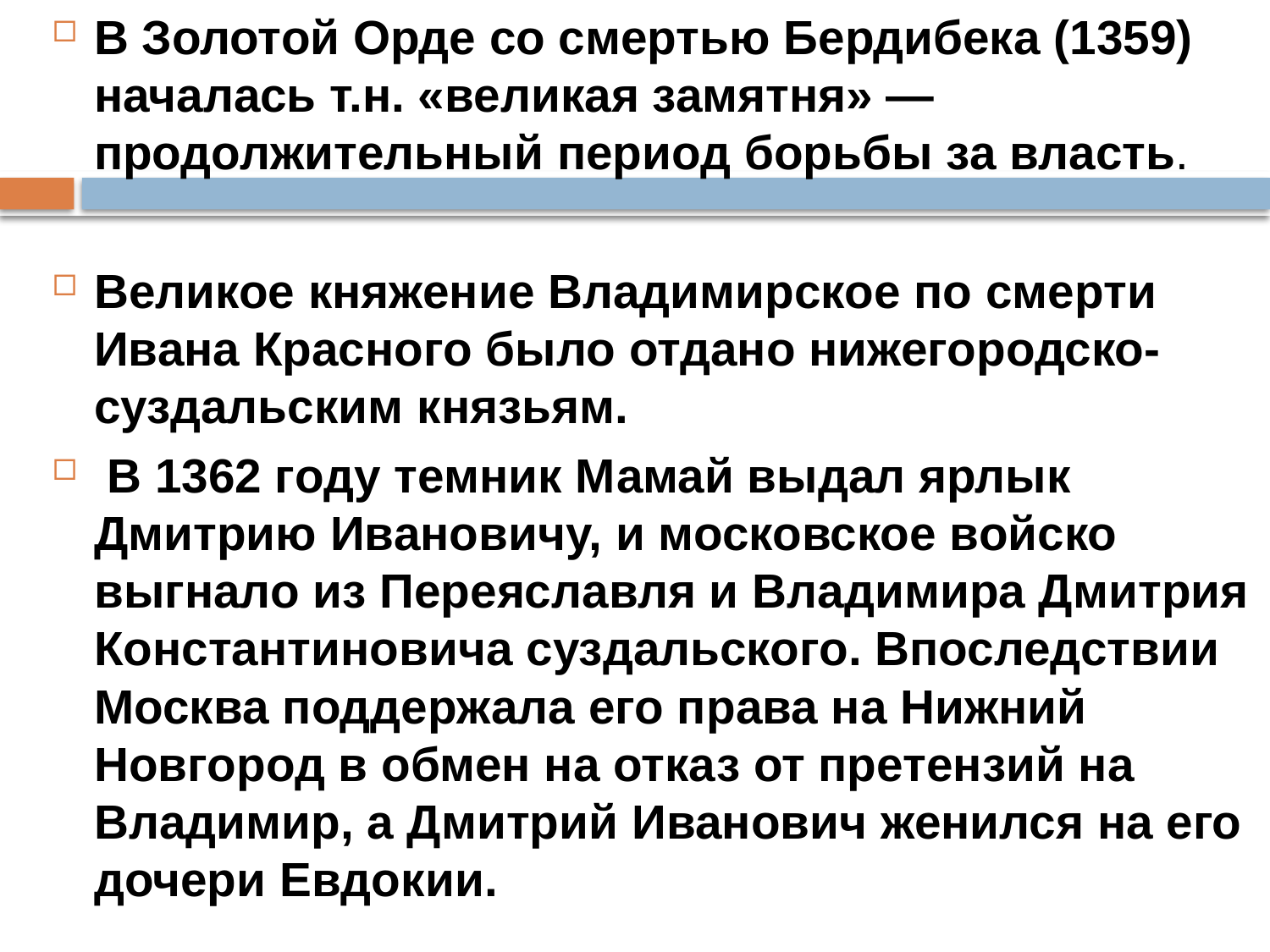

В Золотой Орде со смертью Бердибека (1359) началась т.н. «великая замятня» — продолжительный период борьбы за власть.

Великое княжение Владимирское по смерти Ивана Красного было отдано нижегородско-суздальским князьям.
 В 1362 году темник Мамай выдал ярлык Дмитрию Ивановичу, и московское войско выгнало из Переяславля и Владимира Дмитрия Константиновича суздальского. Впоследствии Москва поддержала его права на Нижний Новгород в обмен на отказ от претензий на Владимир, а Дмитрий Иванович женился на его дочери Евдокии.